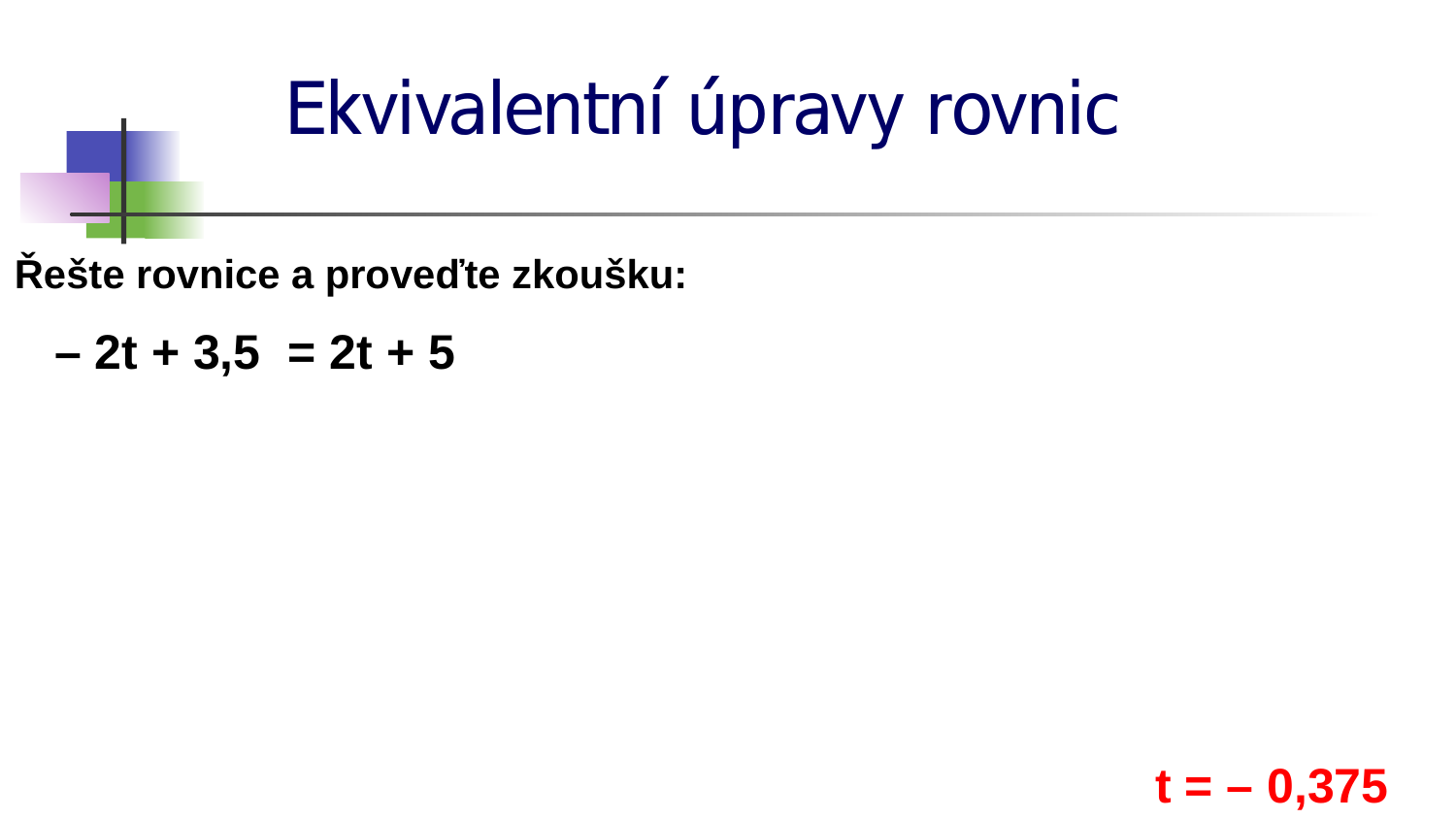

# Ekvivalentní úpravy rovnic
Řešte rovnice a proveďte zkoušku:
– 2t + 3,5  = 2t + 5
t = – 0,375